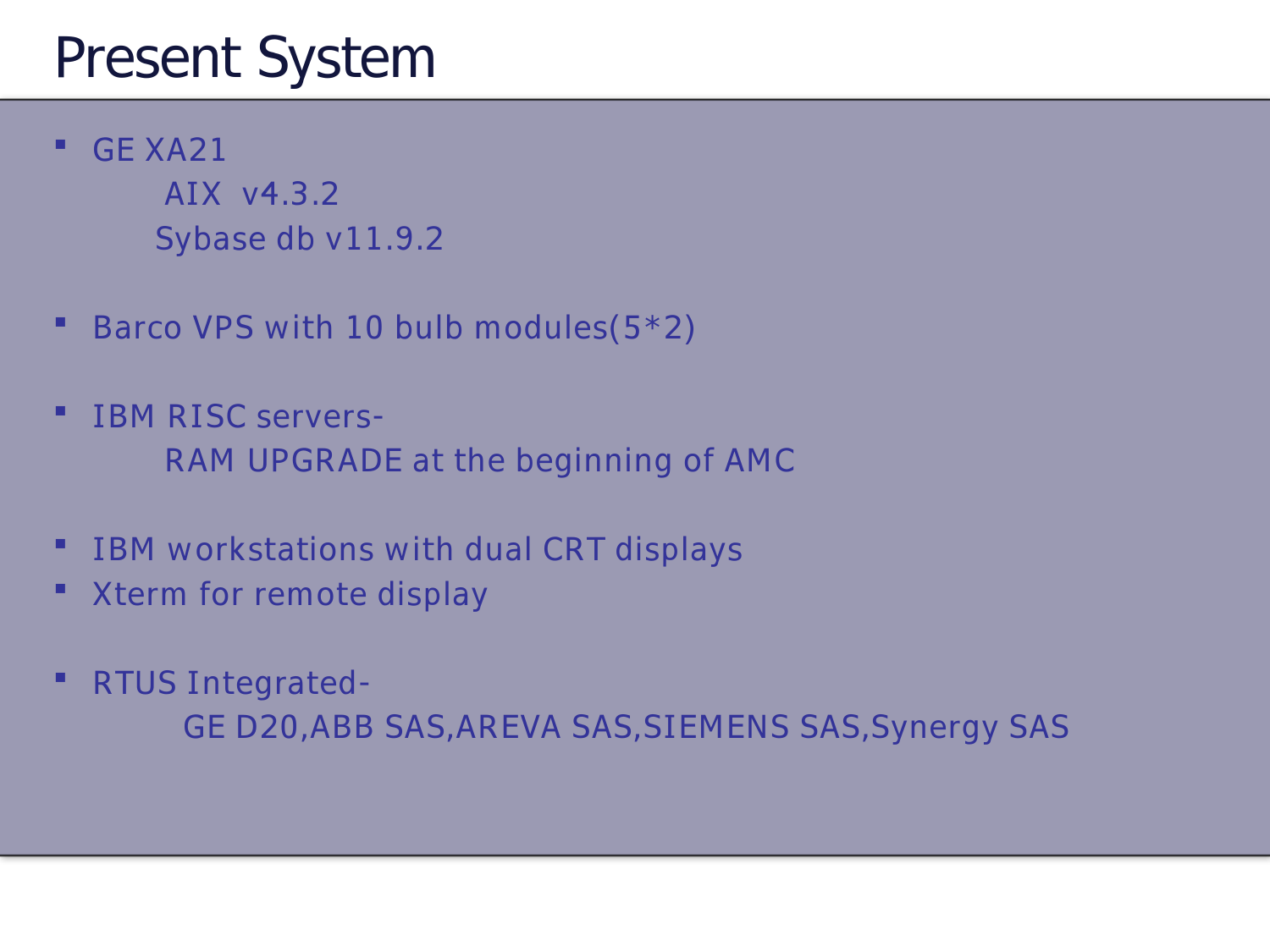

# Present System
GE XA21
            AIX  v4.3.2
           Sybase db v11.9.2

Barco VPS with 10 bulb modules(5*2)

IBM RISC servers-
            RAM UPGRADE at the beginning of AMC

IBM workstations with dual CRT displays
Xterm for remote display

RTUS Integrated-
              GE D20,ABB SAS,AREVA SAS,SIEMENS SAS,Synergy SAS